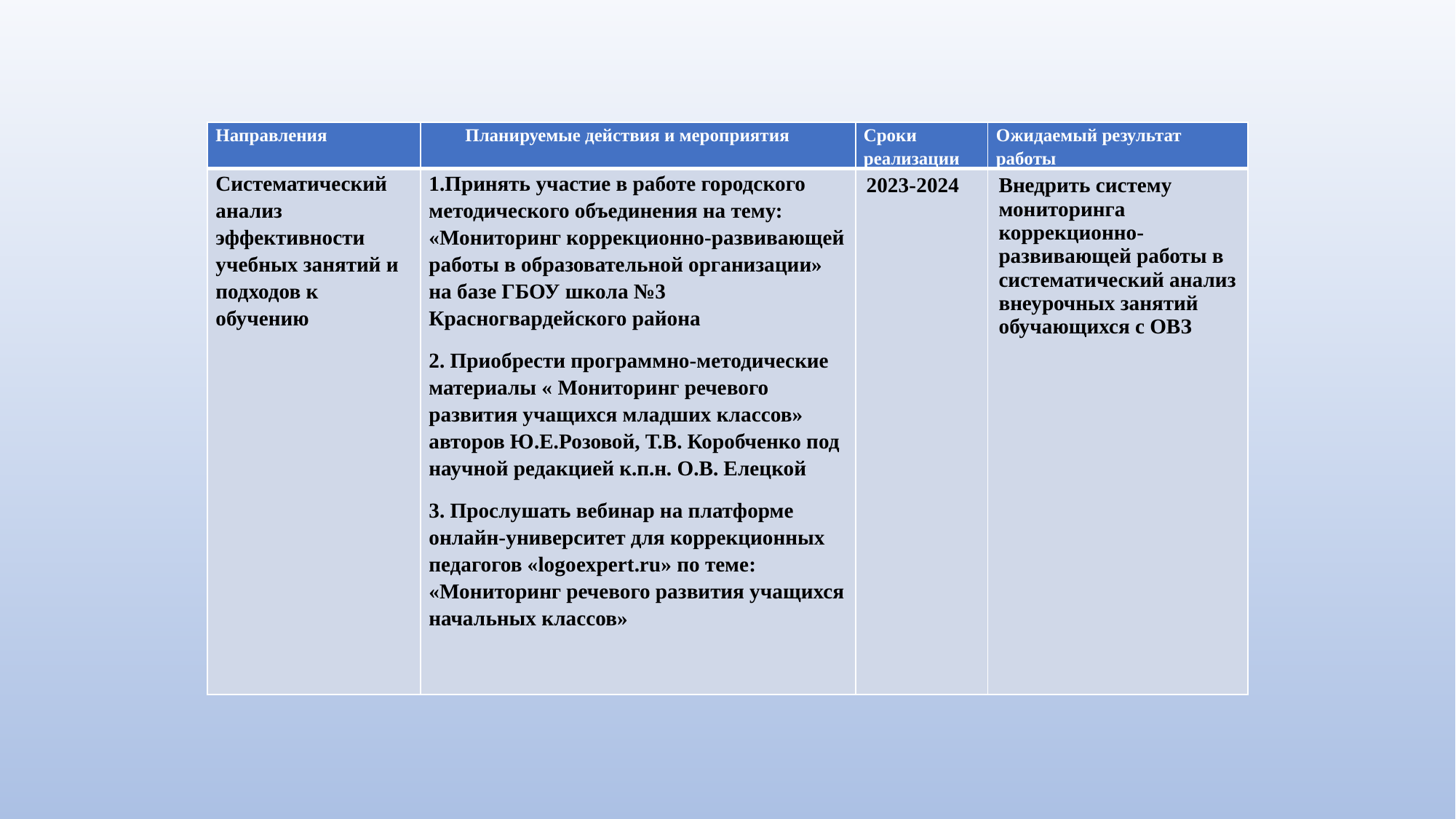

| Направления | Планируемые действия и мероприятия | Сроки реализации | Ожидаемый результат работы |
| --- | --- | --- | --- |
| Систематический анализ эффективности учебных занятий и подходов к обучению | 1.Принять участие в работе городского методического объединения на тему: «Мониторинг коррекционно-развивающей работы в образовательной организации» на базе ГБОУ школа №3 Красногвардейского района 2. Приобрести программно-методические материалы « Мониторинг речевого развития учащихся младших классов» авторов Ю.Е.Розовой, Т.В. Коробченко под научной редакцией к.п.н. О.В. Елецкой 3. Прослушать вебинар на платформе онлайн-университет для коррекционных педагогов «logoexpert.ru» по теме: «Мониторинг речевого развития учащихся начальных классов» | 2023-2024 | Внедрить систему мониторинга коррекционно-развивающей работы в систематический анализ внеурочных занятий обучающихся с ОВЗ |